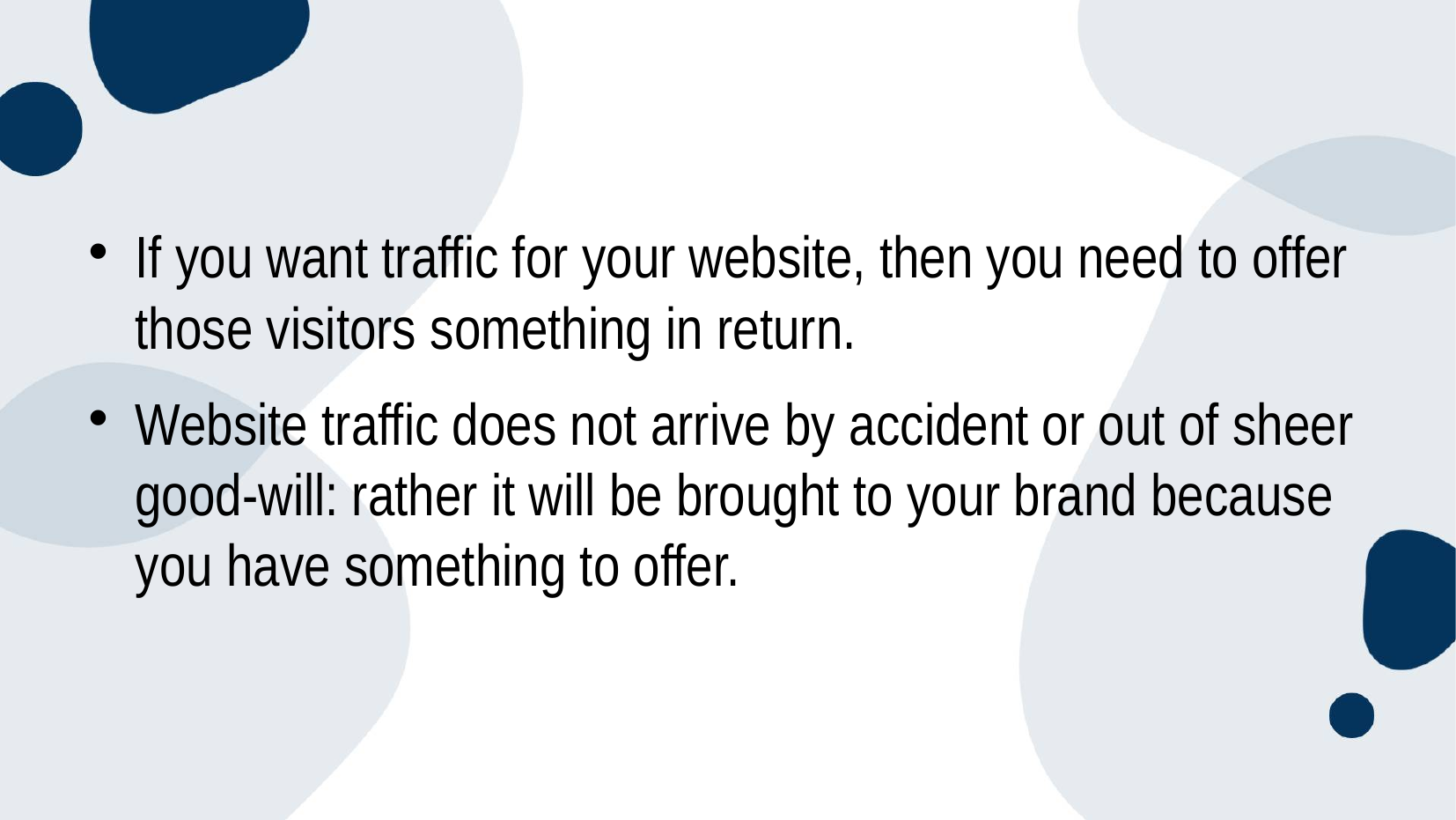

If you want traffic for your website, then you need to offer those visitors something in return.
Website traffic does not arrive by accident or out of sheer good-will: rather it will be brought to your brand because you have something to offer.